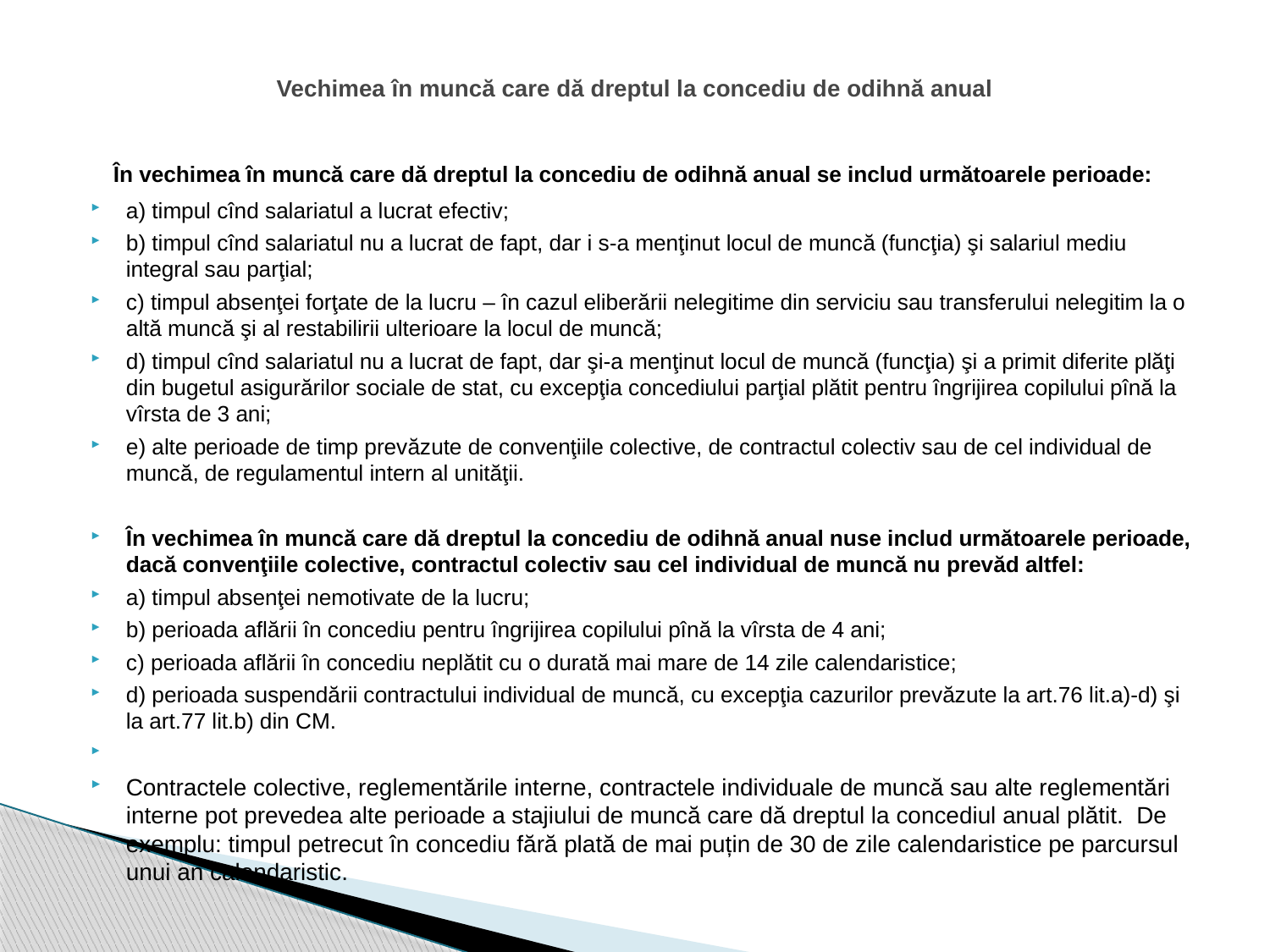

# Vechimea în muncă care dă dreptul la concediu de odihnă anual
  În vechimea în muncă care dă dreptul la concediu de odihnă anual se includ următoarele perioade:
a) timpul cînd salariatul a lucrat efectiv;
b) timpul cînd salariatul nu a lucrat de fapt, dar i s-a menţinut locul de muncă (funcţia) şi salariul mediu integral sau parţial;
c) timpul absenţei forţate de la lucru – în cazul eliberării nelegitime din serviciu sau transferului nelegitim la o altă muncă şi al restabilirii ulterioare la locul de muncă;
d) timpul cînd salariatul nu a lucrat de fapt, dar şi-a menţinut locul de muncă (funcţia) şi a primit diferite plăţi din bugetul asigurărilor sociale de stat, cu excepţia concediului parţial plătit pentru îngrijirea copilului pînă la vîrsta de 3 ani;
e) alte perioade de timp prevăzute de convenţiile colective, de contractul colectiv sau de cel individual de muncă, de regulamentul intern al unităţii.

În vechimea în muncă care dă dreptul la concediu de odihnă anual nuse includ următoarele perioade, dacă convenţiile colective, contractul colectiv sau cel individual de muncă nu prevăd altfel:
a) timpul absenţei nemotivate de la lucru;
b) perioada aflării în concediu pentru îngrijirea copilului pînă la vîrsta de 4 ani;
c) perioada aflării în concediu neplătit cu o durată mai mare de 14 zile calendaristice;
d) perioada suspendării contractului individual de muncă, cu excepţia cazurilor prevăzute la art.76 lit.a)-d) şi la art.77 lit.b) din CM.

Contractele colective, reglementările interne, contractele individuale de muncă sau alte reglementări interne pot prevedea alte perioade a stajiului de muncă care dă dreptul la concediul anual plătit.  De exemplu: timpul petrecut în concediu fără plată de mai puțin de 30 de zile calendaristice pe parcursul unui an calendaristic.